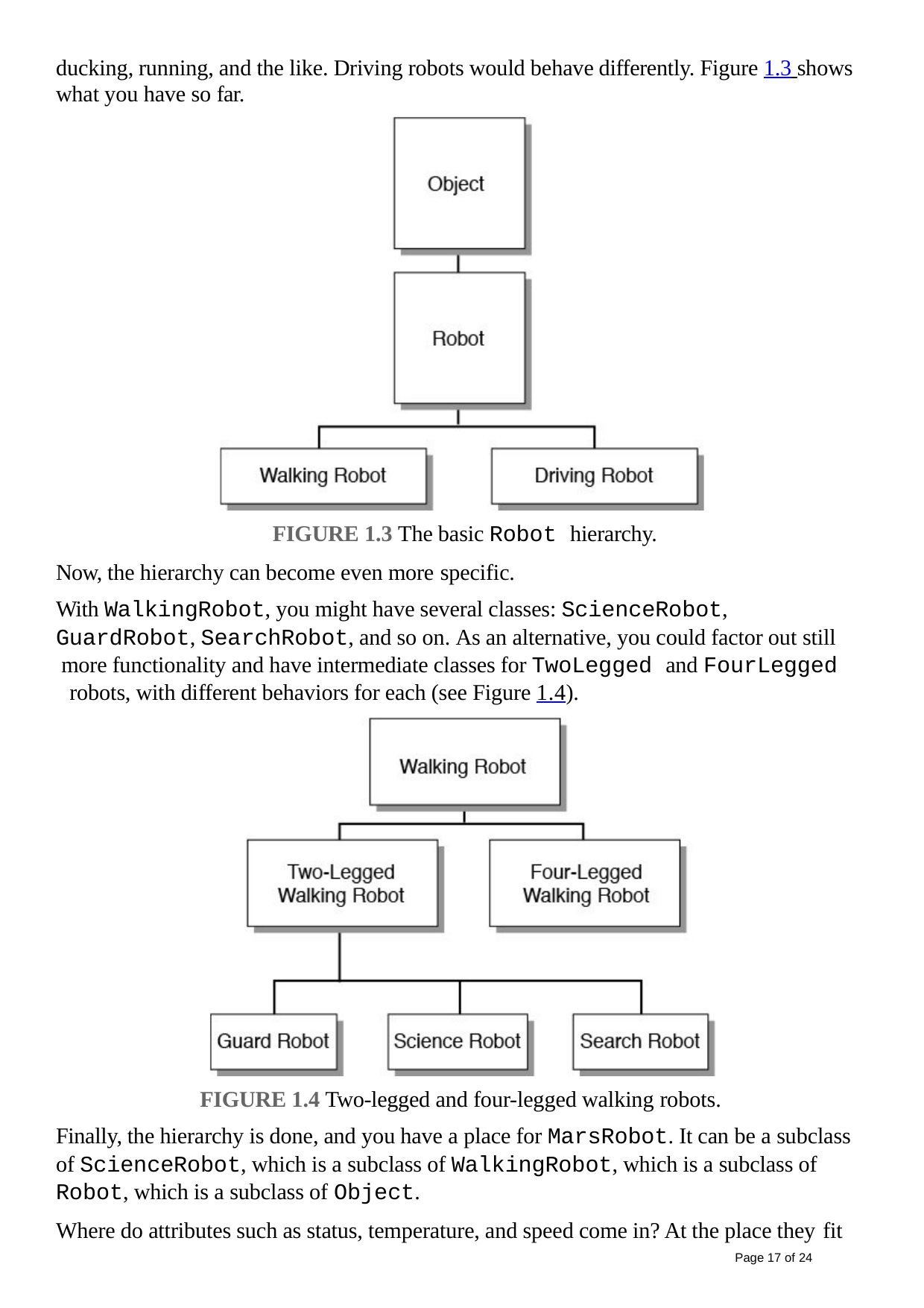

ducking, running, and the like. Driving robots would behave differently. Figure 1.3 shows  what you have so far.

FIGURE 1.3 The basic Robot hierarchy.
Now, the hierarchy can become even more specific.
With WalkingRobot, you might have several classes: ScienceRobot,  GuardRobot, SearchRobot, and so on. As an alternative, you could factor out still  more functionality and have intermediate classes for TwoLegged and FourLegged  robots, with different behaviors for each (see Figure 1.4).

FIGURE 1.4 Two-legged and four-legged walking robots.
Finally, the hierarchy is done, and you have a place for MarsRobot. It can be a subclass  of ScienceRobot, which is a subclass of WalkingRobot, which is a subclass of  Robot, which is a subclass of Object.
Where do attributes such as status, temperature, and speed come in? At the place they fit
Page 17 of 24